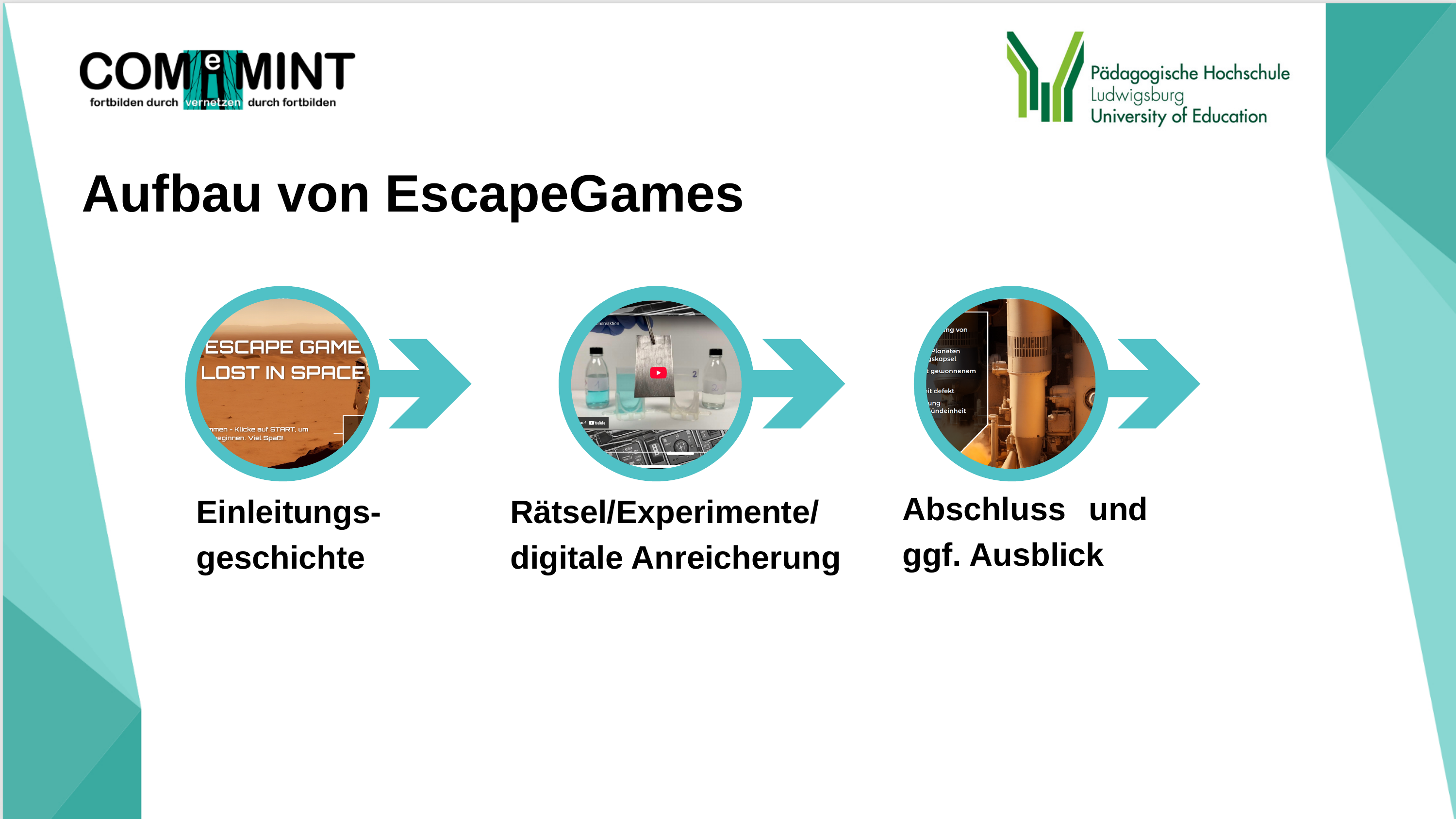

Aufbau von EscapeGames

Abschluss und ggf. Ausblick

Einleitungs-
geschichte
Rätsel/Experimente/
digitale Anreicherung